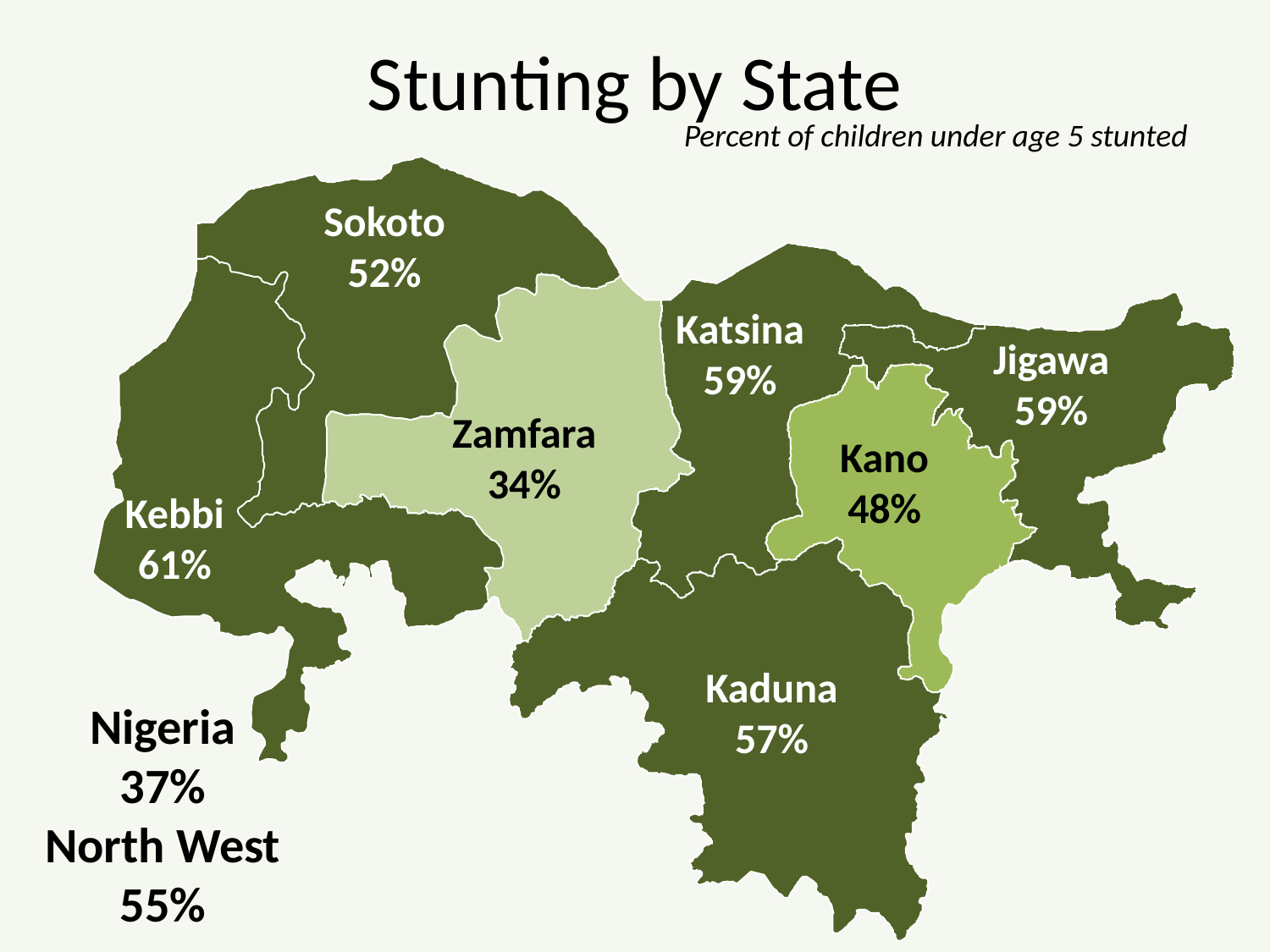

# Stunting by State

Percent of children under age 5 stunted

Sokoto
52%
Katsina
59%
Jigawa
59%
Zamfara
34%
Kano
48%
Kebbi
61%
Kaduna
57%
Nigeria
37%
North West
55%